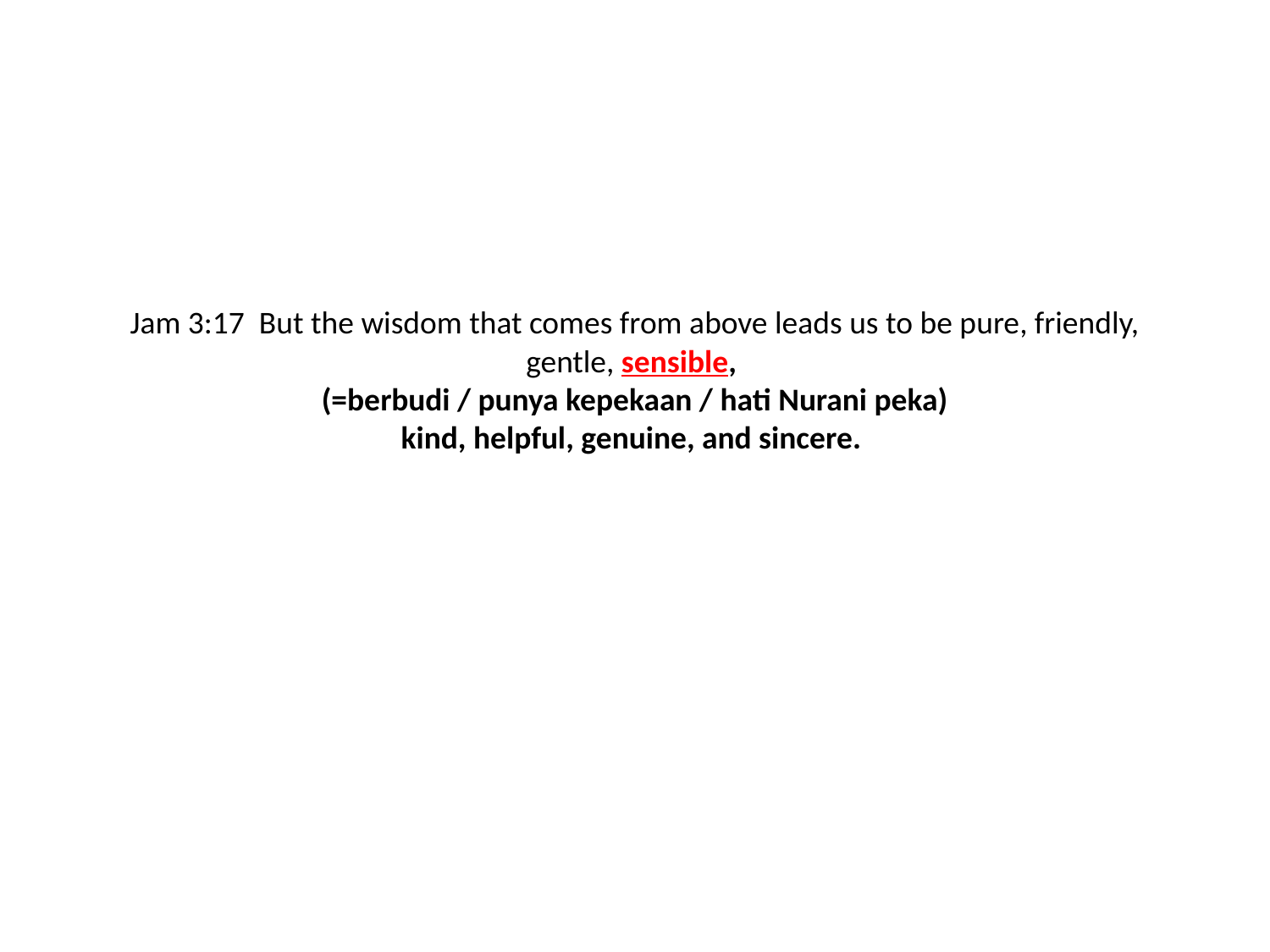

# Jam 3:17  But the wisdom that comes from above leads us to be pure, friendly, gentle, sensible, (=berbudi / punya kepekaan / hati Nurani peka) kind, helpful, genuine, and sincere.